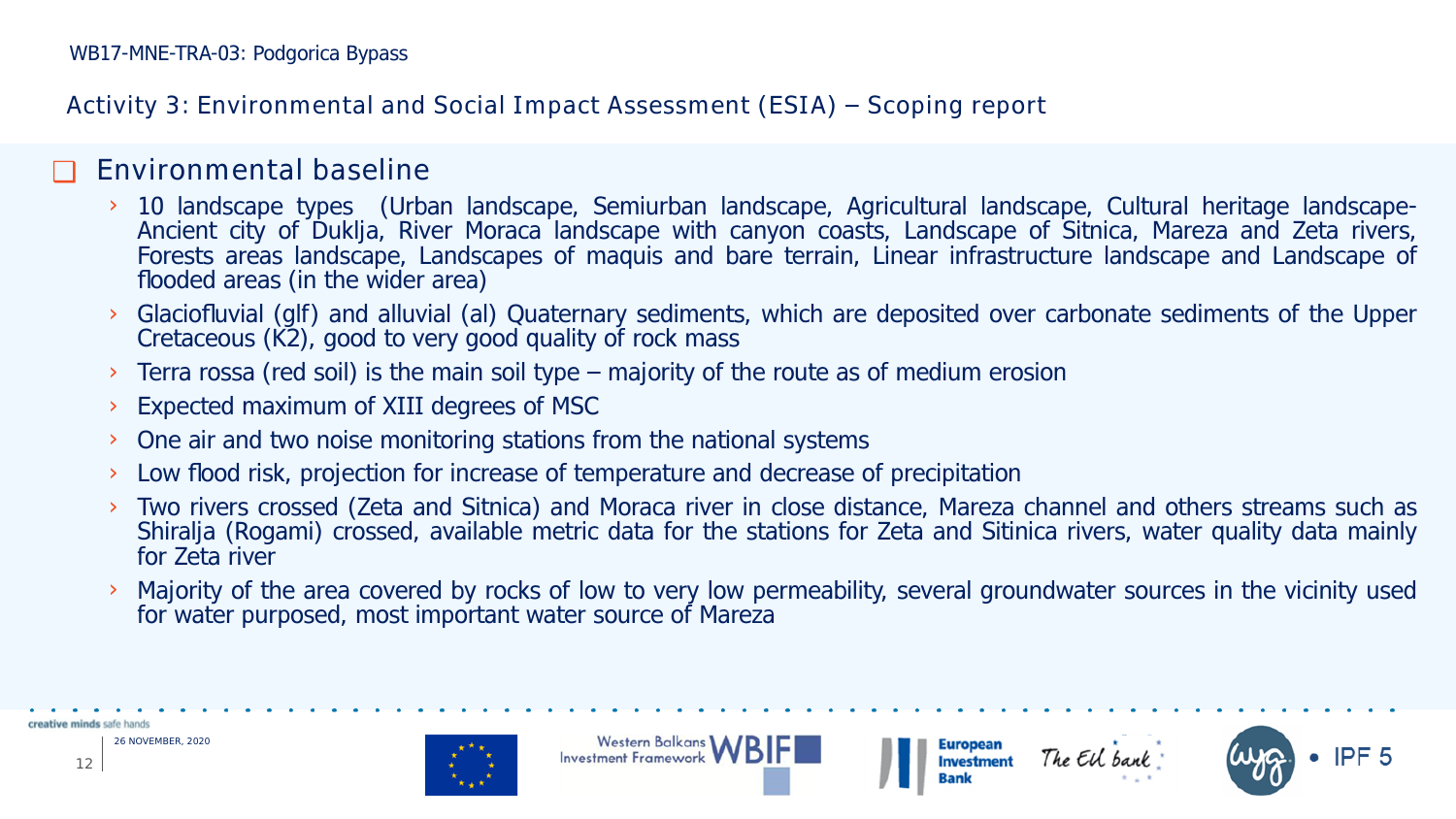

WB17-MNE-TRA-03: Podgorica Bypass
# Activity 3: Environmental and Social Impact Assessment (ESIA) – Scoping report
  Environmental baseline
10 landscape types  (Urban landscape, Semiurban landscape, Agricultural landscape, Cultural heritage landscape- Ancient city of Duklja, River Moraca landscape with canyon coasts, Landscape of Sitnica, Mareza and Zeta rivers, Forests areas landscape, Landscapes of maquis and bare terrain, Linear infrastructure landscape and Landscape of flooded areas (in the wider area)
Glaciofluvial (glf) and alluvial (al) Quaternary sediments, which are deposited over carbonate sediments of the Upper Cretaceous (K2), good to very good quality of rock mass
Terra rossa (red soil) is the main soil type – majority of the route as of medium erosion
Expected maximum of XIII degrees of MSC
One air and two noise monitoring stations from the national systems
Low flood risk, projection for increase of temperature and decrease of precipitation
Two rivers crossed (Zeta and Sitnica) and Moraca river in close distance, Mareza channel and others streams such as Shiralja (Rogami) crossed, available metric data for the stations for Zeta and Sitinica rivers, water quality data mainly for Zeta river
Majority of the area covered by rocks of low to very low permeability, several groundwater sources in the vicinity used for water purposed, most important water source of Mareza

12
26 NOVEMBER, 2020